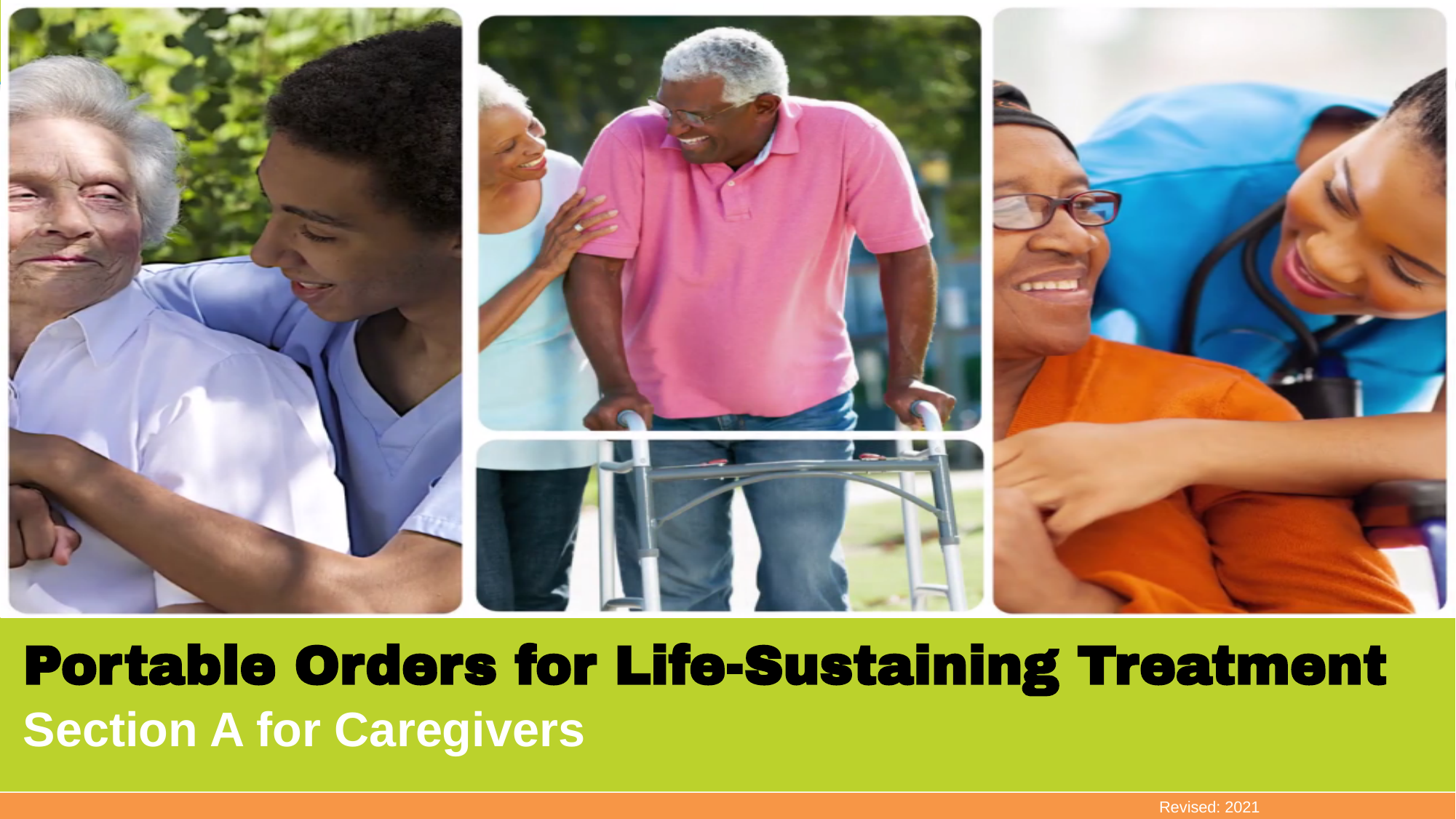

# Portable Orders for Life-Sustaining Treatment
Section A for Caregivers
Revised: 2021